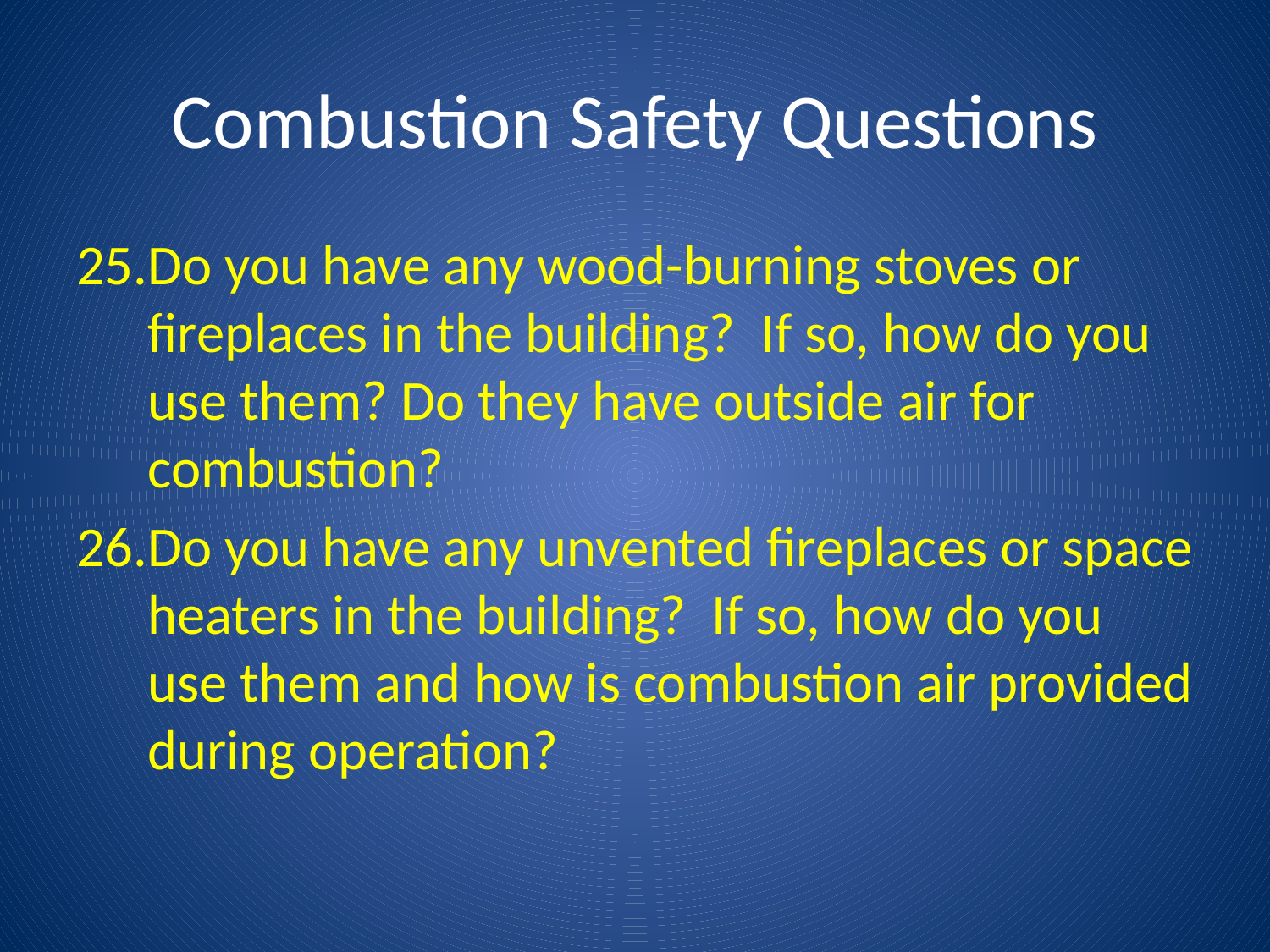

# Combustion Safety Questions
Do you have any wood-burning stoves or fireplaces in the building?  If so, how do you use them? Do they have outside air for combustion?
Do you have any unvented fireplaces or space heaters in the building?  If so, how do you use them and how is combustion air provided during operation?